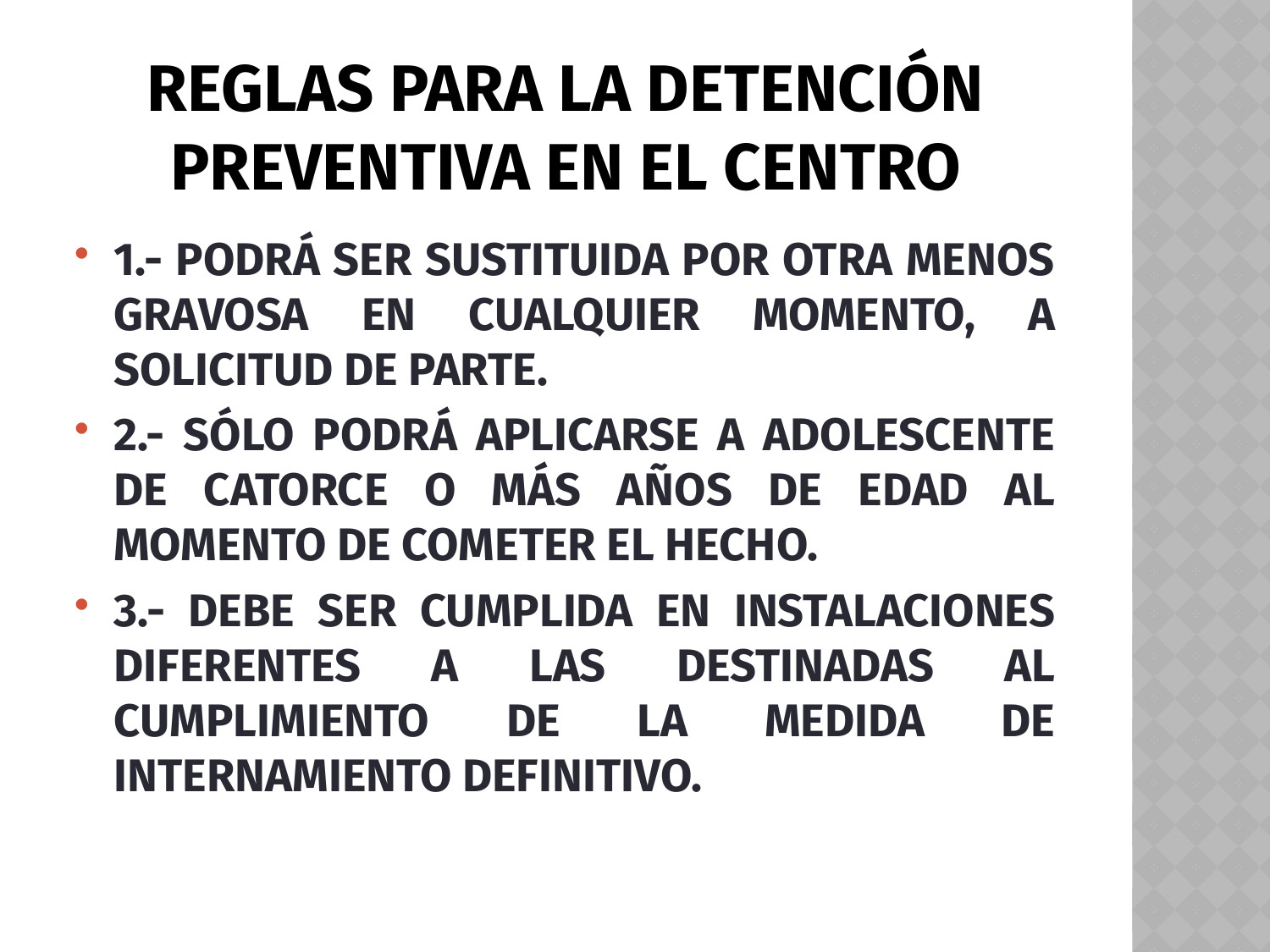

# REGLAS PARA LA DETENCIÓN PREVENTIVA EN EL CENTRO
1.- PODRÁ SER SUSTITUIDA POR OTRA MENOS GRAVOSA EN CUALQUIER MOMENTO, A SOLICITUD DE PARTE.
2.- SÓLO PODRÁ APLICARSE A ADOLESCENTE DE CATORCE O MÁS AÑOS DE EDAD AL MOMENTO DE COMETER EL HECHO.
3.- DEBE SER CUMPLIDA EN INSTALACIONES DIFERENTES A LAS DESTINADAS AL CUMPLIMIENTO DE LA MEDIDA DE INTERNAMIENTO DEFINITIVO.